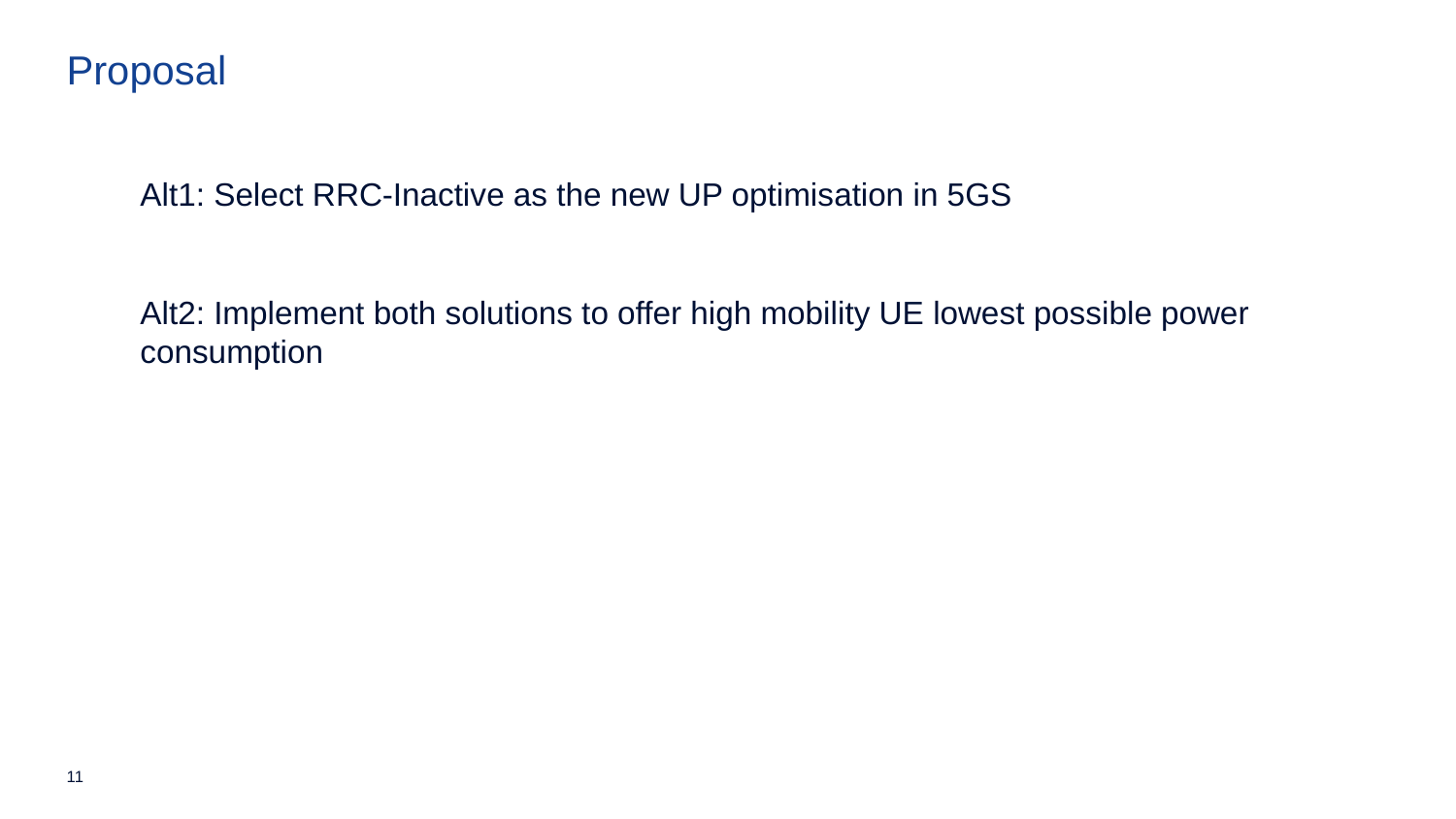

Proposal
Alt1: Select RRC-Inactive as the new UP optimisation in 5GS

Alt2: Implement both solutions to offer high mobility UE lowest possible power consumption